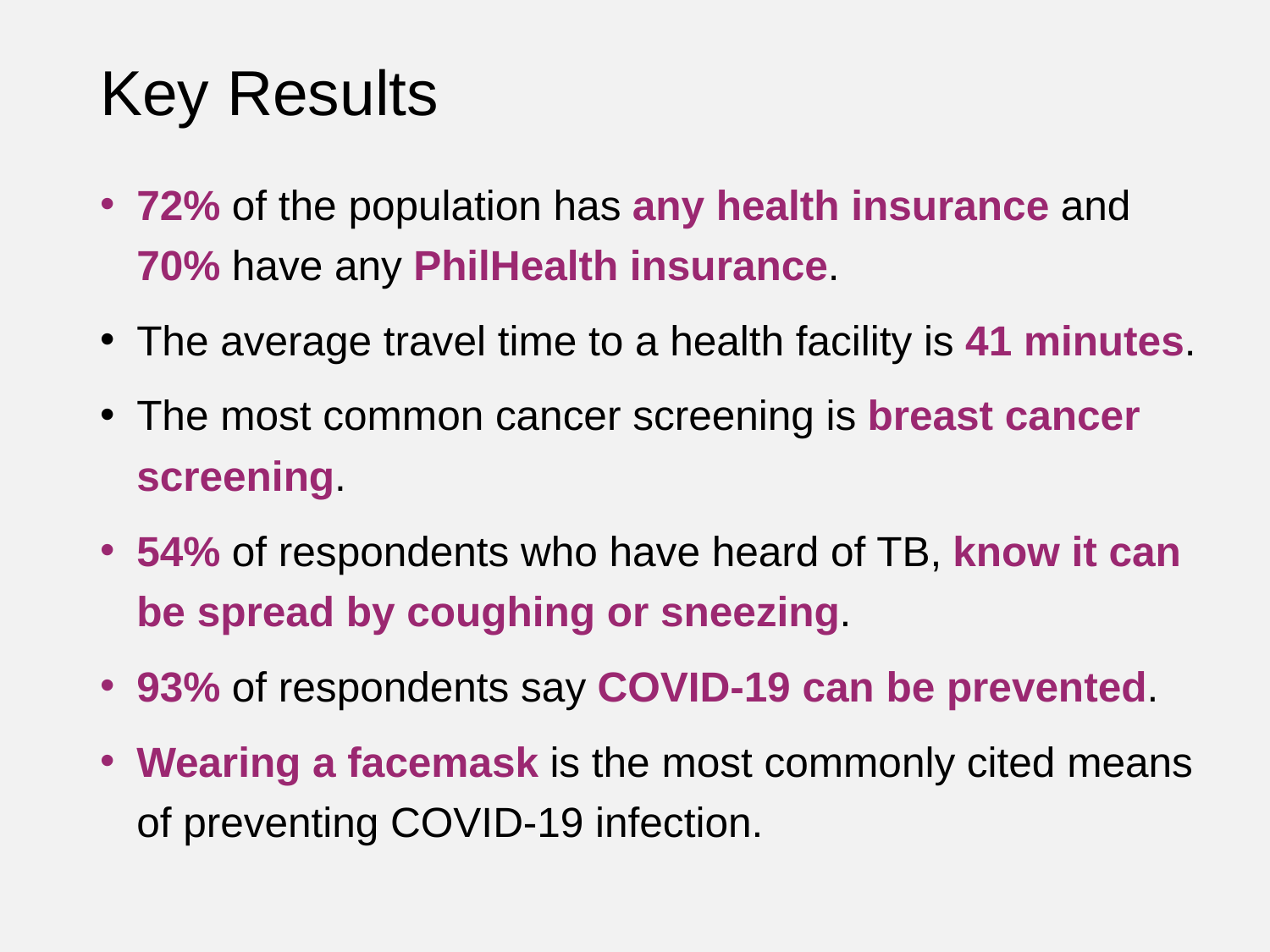

# Key Results
72% of the population has any health insurance and 70% have any PhilHealth insurance.
The average travel time to a health facility is 41 minutes.
The most common cancer screening is breast cancer screening.
54% of respondents who have heard of TB, know it can be spread by coughing or sneezing.
93% of respondents say COVID-19 can be prevented.
Wearing a facemask is the most commonly cited means of preventing COVID-19 infection.